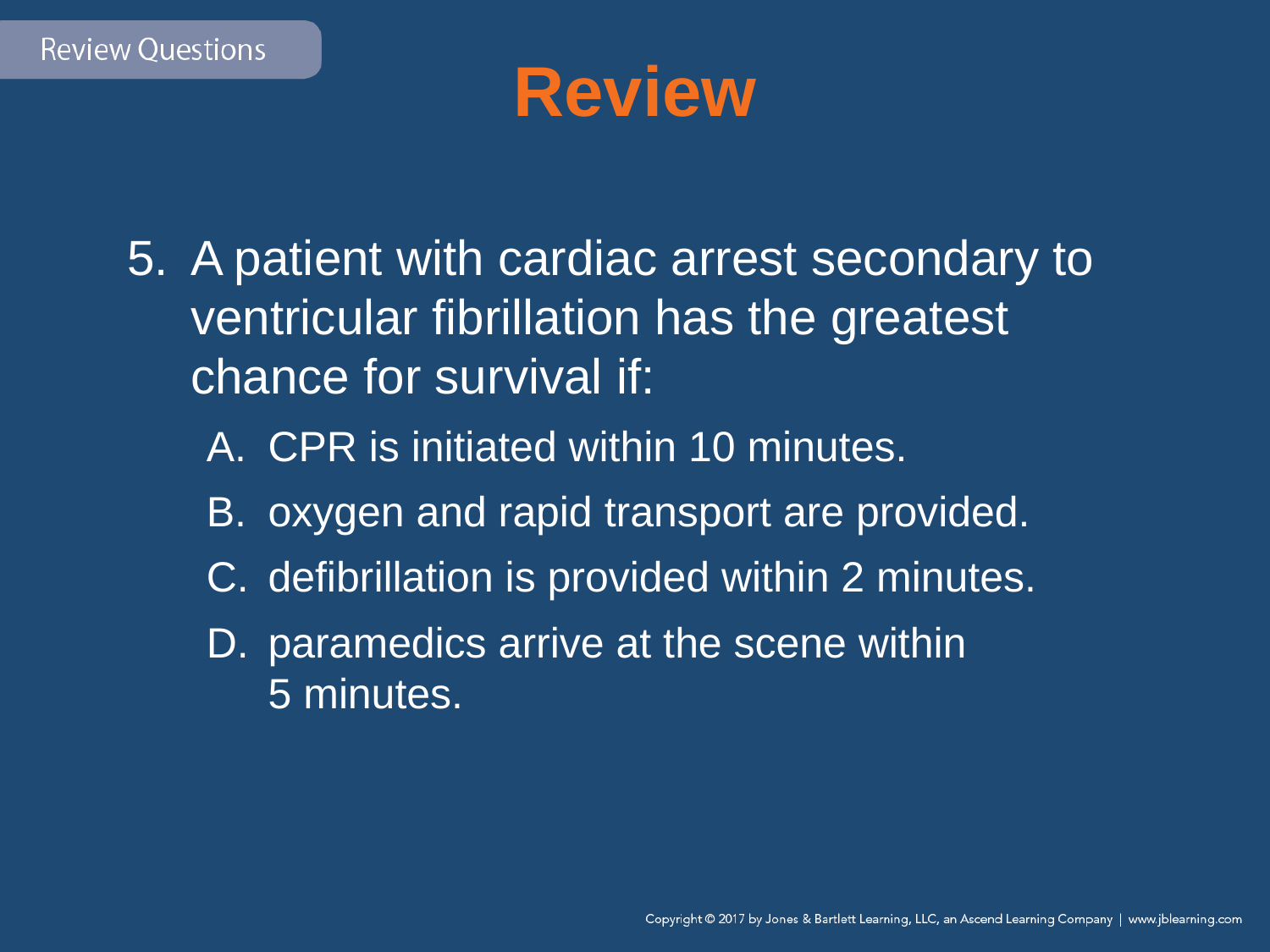

# Review
A patient with cardiac arrest secondary to ventricular fibrillation has the greatest chance for survival if:
CPR is initiated within 10 minutes.
oxygen and rapid transport are provided.
defibrillation is provided within 2 minutes.
paramedics arrive at the scene within
5 minutes.